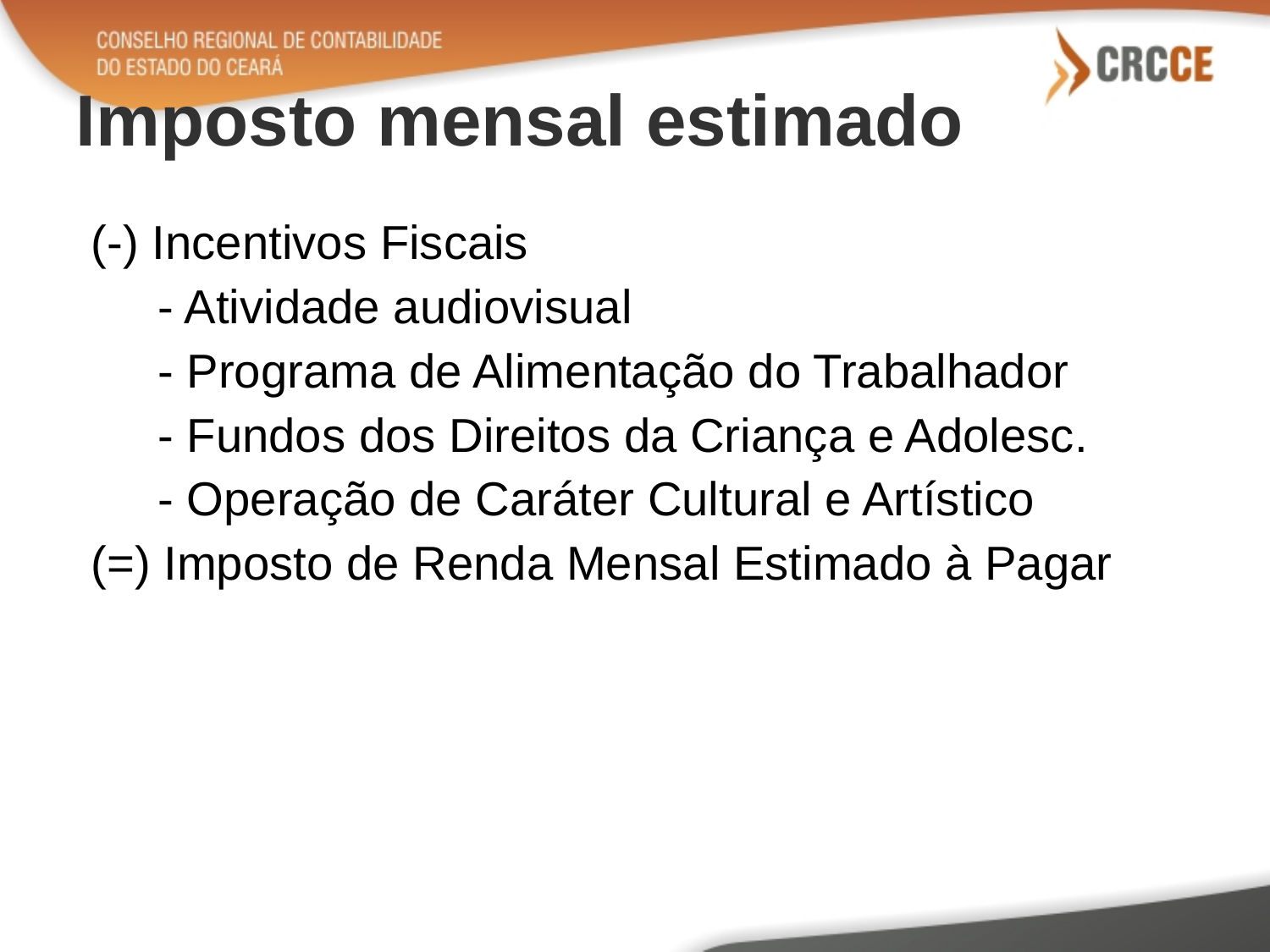

# Imposto mensal estimado
(-) Incentivos Fiscais
     - Atividade audiovisual
     - Programa de Alimentação do Trabalhador
     - Fundos dos Direitos da Criança e Adolesc.
     - Operação de Caráter Cultural e Artístico
(=) Imposto de Renda Mensal Estimado à Pagar